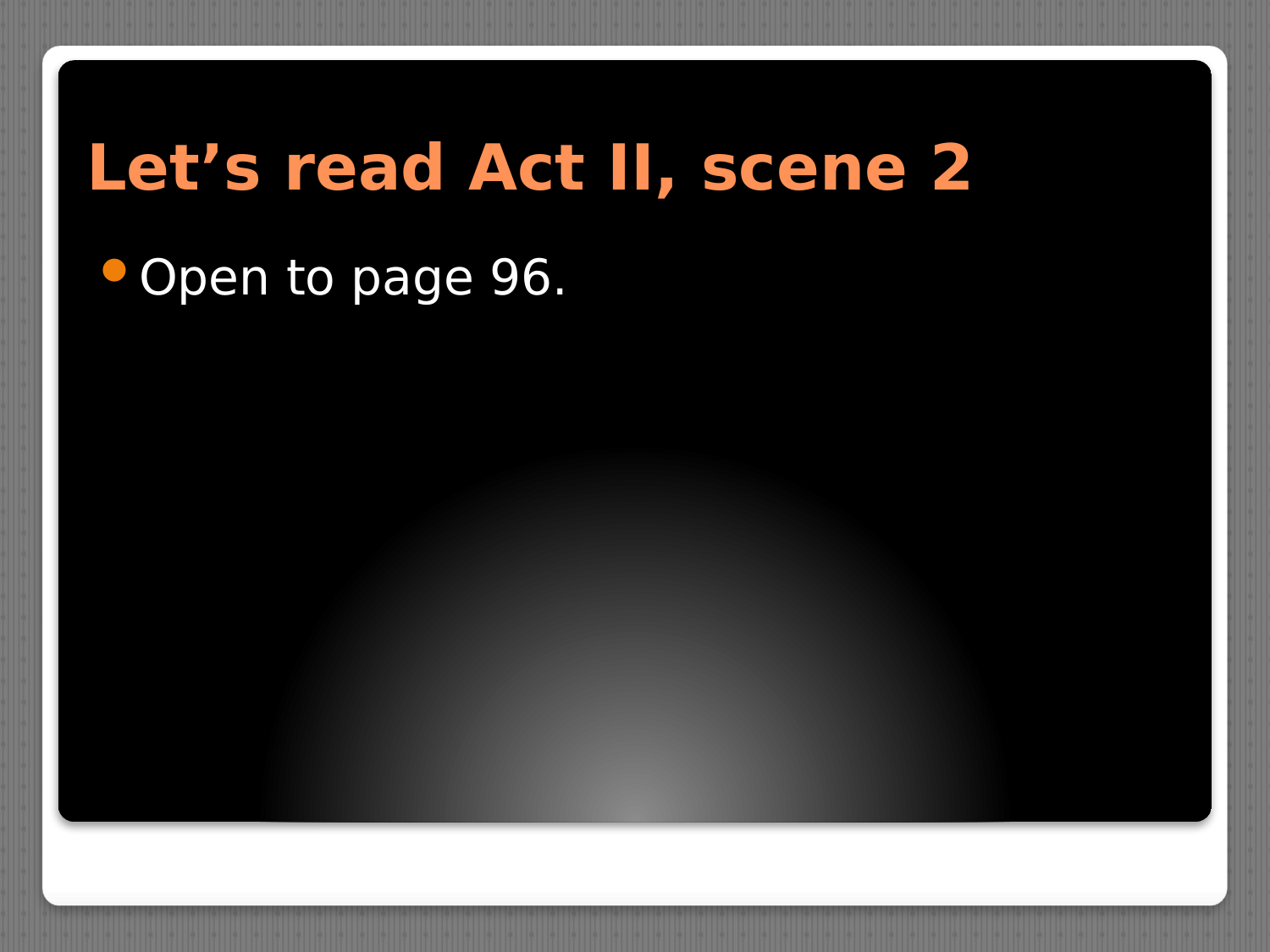

# Let’s read Act II, scene 2
Open to page 96.